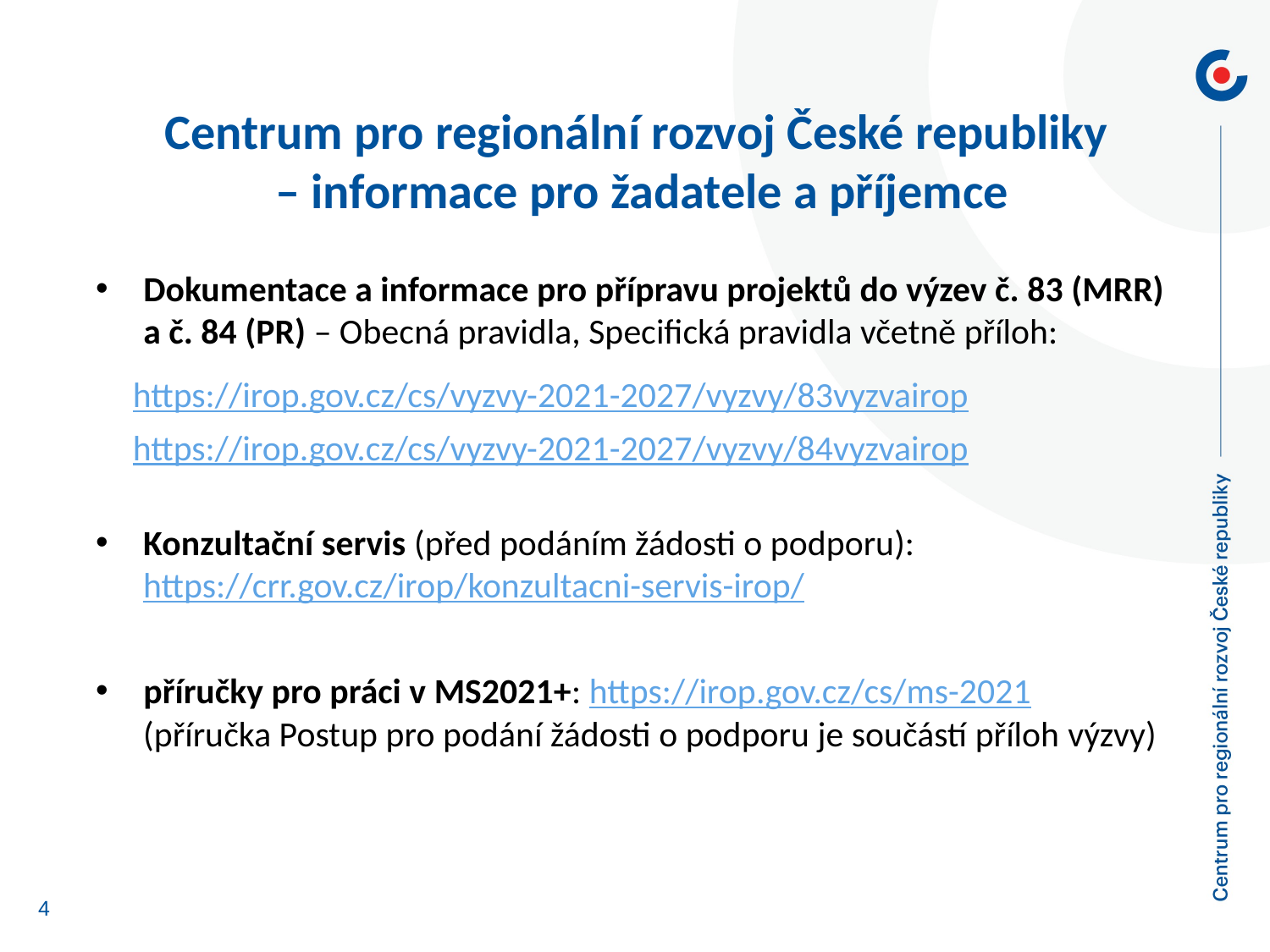

Centrum pro regionální rozvoj České republiky
– informace pro žadatele a příjemce
Dokumentace a informace pro přípravu projektů do výzev č. 83 (MRR) a č. 84 (PR) – Obecná pravidla, Specifická pravidla včetně příloh:
https://irop.gov.cz/cs/vyzvy-2021-2027/vyzvy/83vyzvairop
https://irop.gov.cz/cs/vyzvy-2021-2027/vyzvy/84vyzvairop

Konzultační servis (před podáním žádosti o podporu): https://crr.gov.cz/irop/konzultacni-servis-irop/

příručky pro práci v MS2021+: https://irop.gov.cz/cs/ms-2021
	(příručka Postup pro podání žádosti o podporu je součástí příloh výzvy)

4